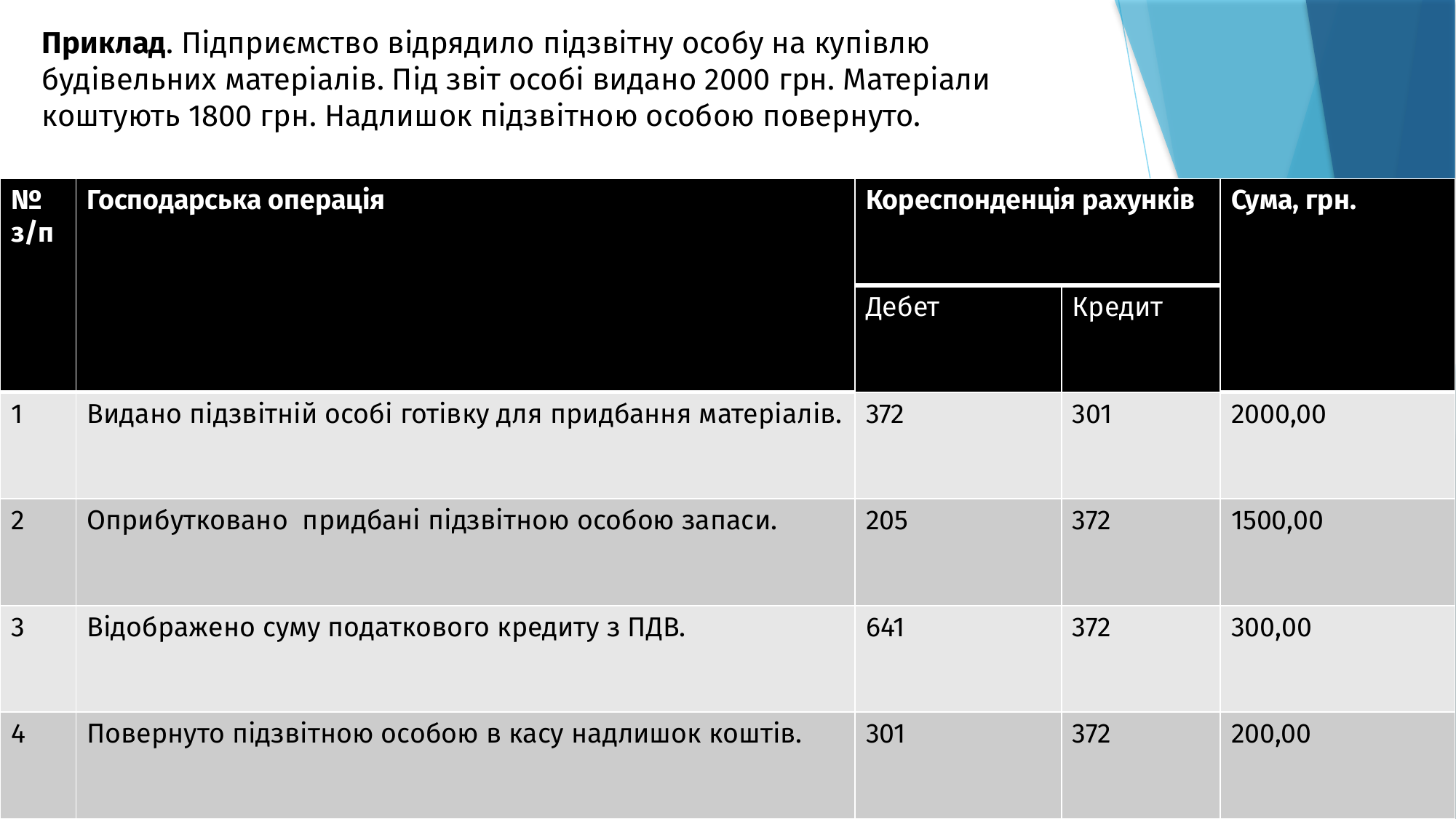

Приклад. Підприємство відрядило підзвітну особу на купівлю будівельних матеріалів. Під звіт особі видано 2000 грн. Матеріали коштують 1800 грн. Надлишок підзвітною особою повернуто.
| № з/п | Господарська операція | Кореспонденція рахунків |  | Сума, грн. |
| --- | --- | --- | --- | --- |
|  |  | Дебет | Кредит |  |
| 1 | Видано підзвітній особі готівку для придбання матеріалів. | 372 | 301 | 2000,00 |
| 2 | Оприбутковано придбані підзвітною особою запаси. | 205 | 372 | 1500,00 |
| 3 | Відображено суму податкового кредиту з ПДВ. | 641 | 372 | 300,00 |
| 4 | Повернуто підзвітною особою в касу надлишок коштів. | 301 | 372 | 200,00 |